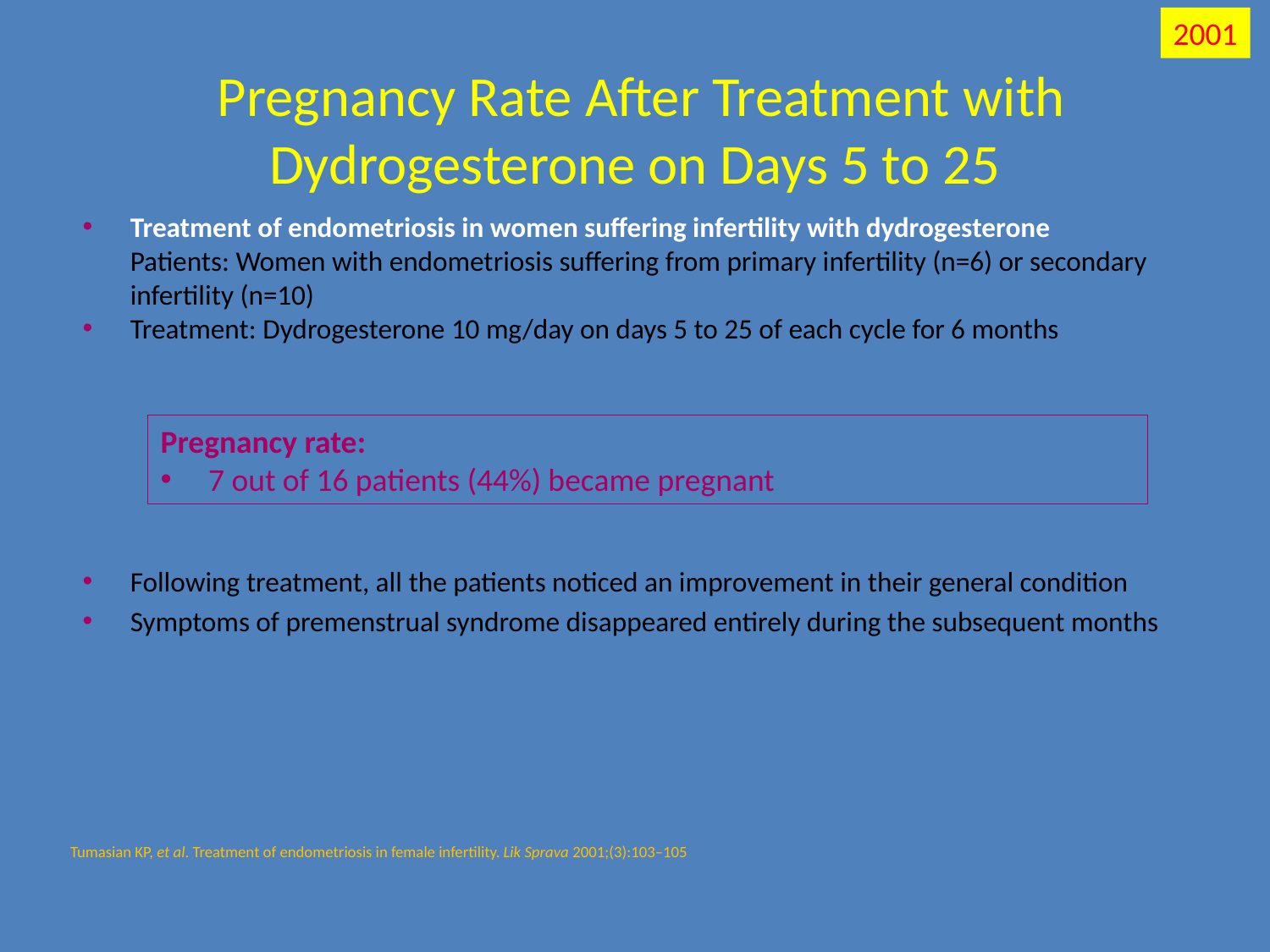

2001
# Pregnancy Rate After Treatment with Dydrogesterone on Days 5 to 25
Treatment of endometriosis in women suffering infertility with dydrogesterone
Patients: Women with endometriosis suffering from primary infertility (n=6) or secondary infertility (n=10)
Treatment: Dydrogesterone 10 mg/day on days 5 to 25 of each cycle for 6 months

Following treatment, all the patients noticed an improvement in their general condition
Symptoms of premenstrual syndrome disappeared entirely during the subsequent months

Pregnancy rate:
7 out of 16 patients (44%) became pregnant
Tumasian KP, et al. Treatment of endometriosis in female infertility. Lik Sprava 2001;(3):103–105